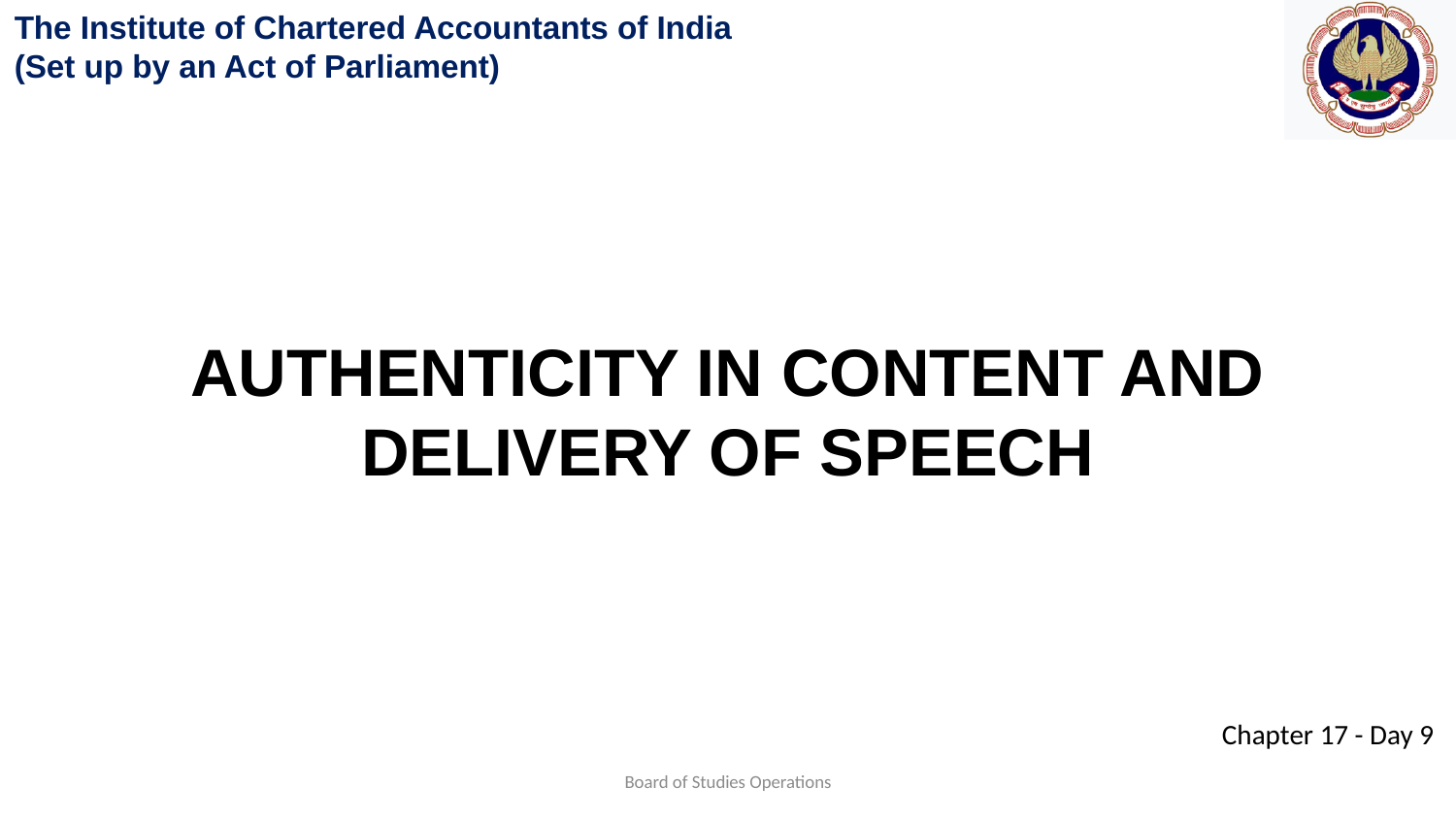

AUTHENTICITY IN CONTENT AND DELIVERY OF SPEECH
Board of Studies Operations